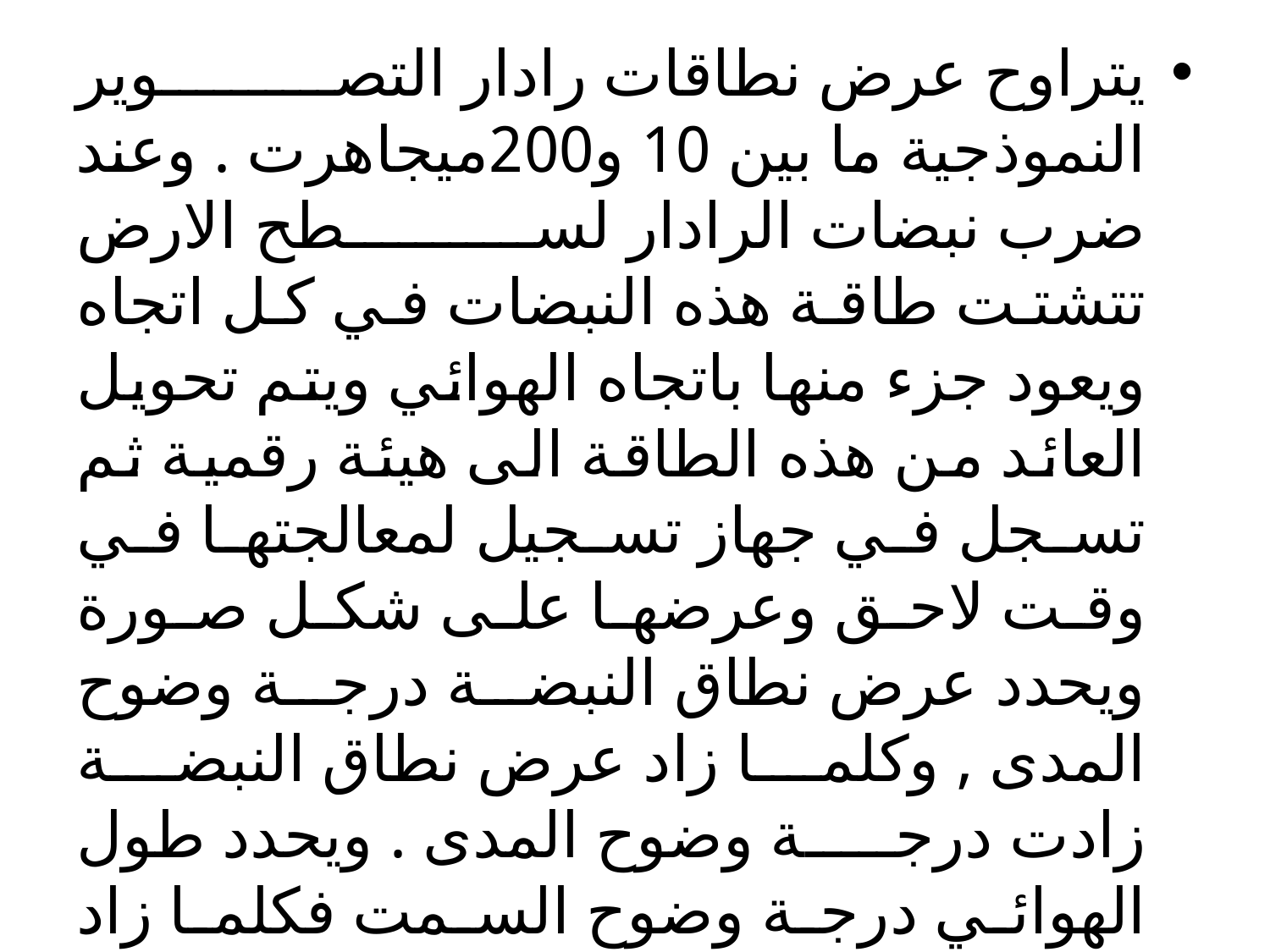

يتراوح عرض نطاقات رادار التصوير النموذجية ما بين 10 و200ميجاهرت . وعند ضرب نبضات الرادار لسطح الارض تتشتت طاقة هذه النبضات في كل اتجاه ويعود جزء منها باتجاه الهوائي ويتم تحويل العائد من هذه الطاقة الى هيئة رقمية ثم تسجل في جهاز تسجيل لمعالجتها في وقت لاحق وعرضها على شكل صورة ويحدد عرض نطاق النبضة درجة وضوح المدى , وكلما زاد عرض نطاق النبضة زادت درجة وضوح المدى . ويحدد طول الهوائي درجة وضوح السمت فكلما زاد طول الهوائي زادت درجة وضوح السمت.